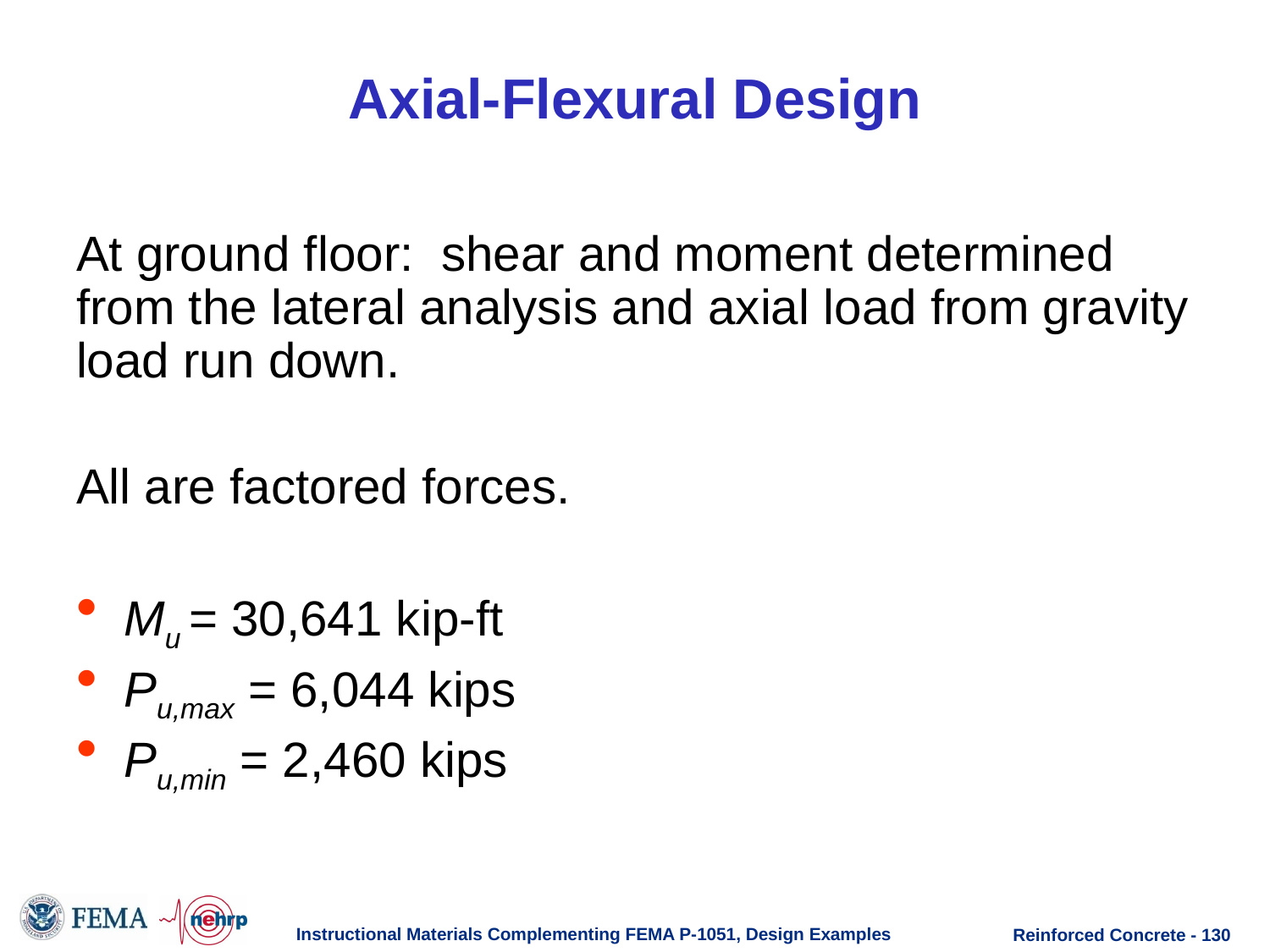

# Axial-Flexural Design
At ground floor:  shear and moment determined from the lateral analysis and axial load from gravity load run down.

All are factored forces.

Mu = 30,641 kip-ft
Pu,max = 6,044 kips
Pu,min = 2,460 kips

Instructional Materials Complementing FEMA P-1051, Design Examples